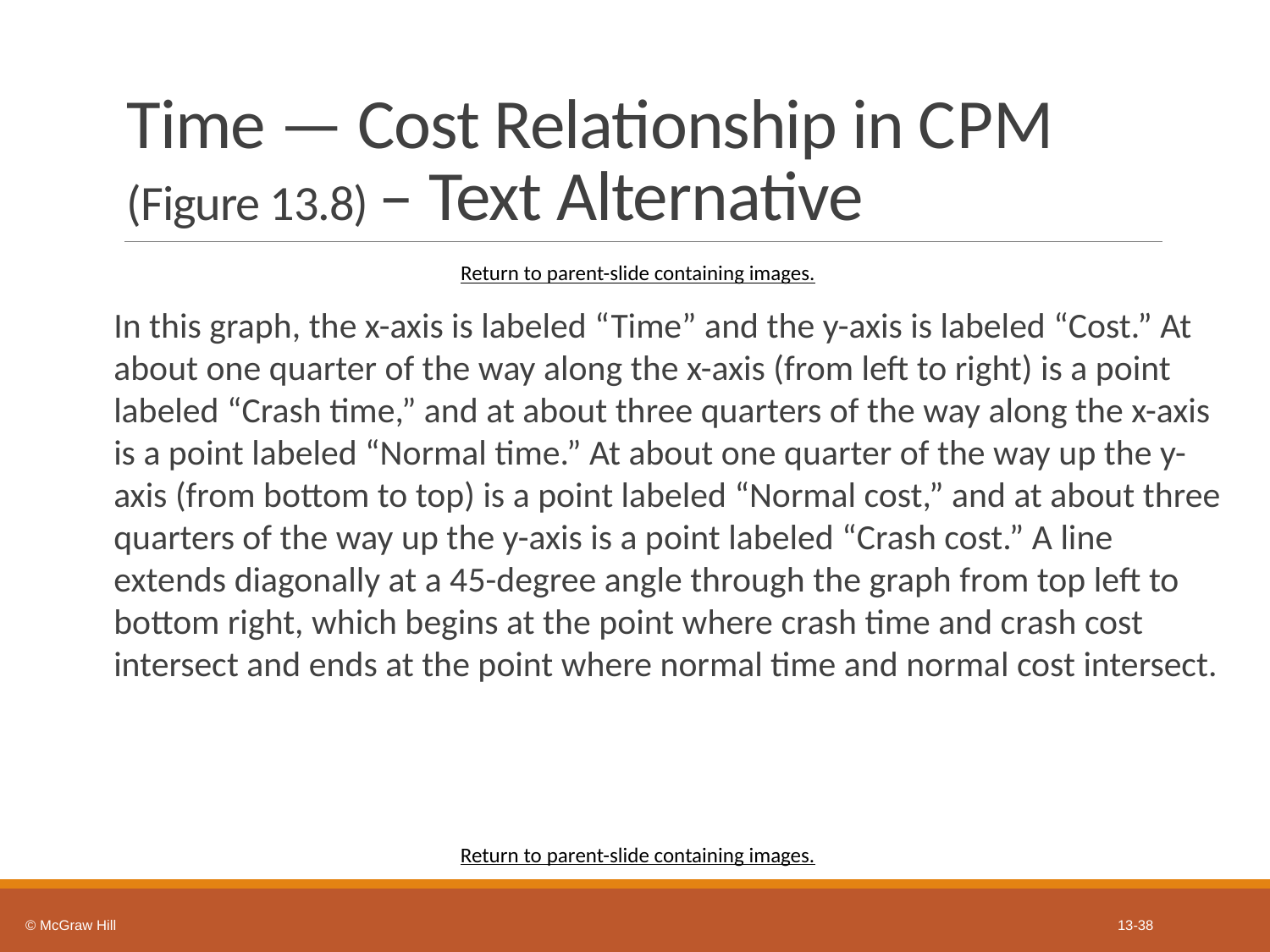

# Time — Cost Relationship in C P M (Figure 13.8) – Text Alternative
Return to parent-slide containing images.
In this graph, the x-axis is labeled “Time” and the y-axis is labeled “Cost.” At about one quarter of the way along the x-axis (from left to right) is a point labeled “Crash time,” and at about three quarters of the way along the x-axis is a point labeled “Normal time.” At about one quarter of the way up the y-axis (from bottom to top) is a point labeled “Normal cost,” and at about three quarters of the way up the y-axis is a point labeled “Crash cost.” A line extends diagonally at a 45-degree angle through the graph from top left to bottom right, which begins at the point where crash time and crash cost intersect and ends at the point where normal time and normal cost intersect.
Return to parent-slide containing images.